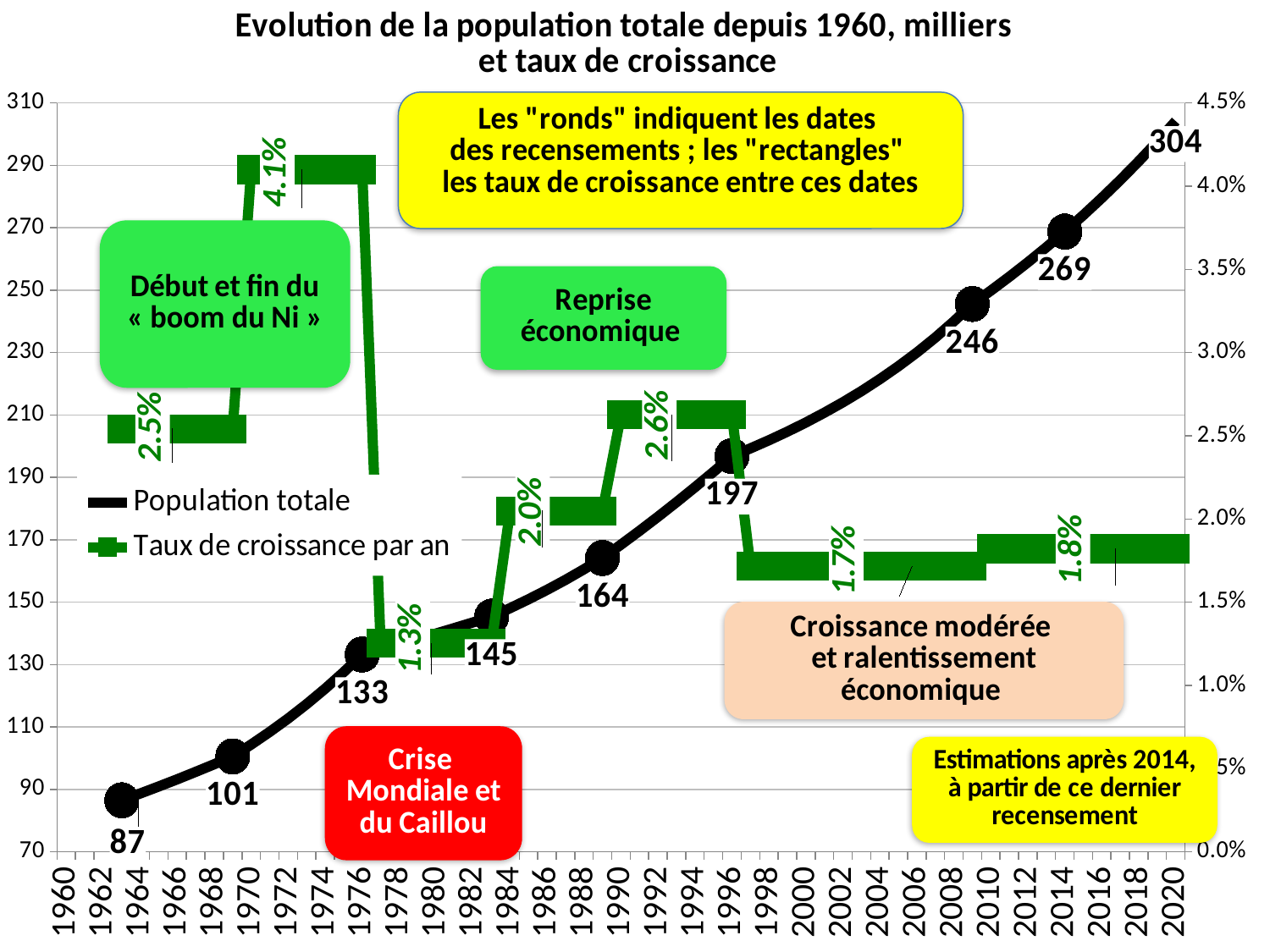

### Chart: Evolution de la population totale depuis 1960, milliers
et taux de croissance

| Category | Population totale  | Taux de croissance par an |
|---|---|---|
| 1960.0 | None | None |
| 1961.0 | None | None |
| 1962.0 | None | None |
| 1963.0 | 86.51899999999998 | 0.0254141443213154 |
| 1964.0 | 88.69964294194467 | 0.0254141443213154 |
| 1965.0 | 90.94271310664033 | 0.0254141443213154 |
| 1966.0 | 93.25014863629211 | 0.0254141443213154 |
| 1967.0 | 95.62395153713614 | 0.0254141443213154 |
| 1968.0 | 98.06618986707294 | 0.0254141443213154 |
| 1969.0 | 100.579 | 0.0254141443213154 |
| 1970.0 | 104.3833789553524 | 0.0409826688891917 |
| 1971.0 | 108.4292540471172 | 0.0409826688891917 |
| 1972.0 | 112.7406914706566 | 0.0409826688891917 |
| 1973.0 | 117.344658602788 | 0.0409826688891917 |
| 1974.0 | 122.2713922415815 | 0.0409826688891917 |
| 1975.0 | 127.5548141504944 | 0.0409826688891917 |
| 1976.0 | 133.233 | 0.0409826688891917 |
| 1977.0 | 134.8625076832442 | 0.0125305697439146 |
| 1978.0 | 136.5255697716245 | 0.0125305697439146 |
| 1979.0 | 138.2228457142307 | 0.0125305697439146 |
| 1980.0 | 139.9550152649466 | 0.0125305697439146 |
| 1981.0 | 141.722779062603 | 0.0125305697439146 |
| 1982.0 | 143.526859231078 | 0.0125305697439146 |
| 1983.0 | 145.368 | 0.0125305697439146 |
| 1984.0 | 148.072864660689 | 0.0204823237199667 |
| 1985.0 | 150.926923841121 | 0.0204823237199667 |
| 1986.0 | 153.9452637127505 | 0.0204823237199667 |
| 1987.0 | 157.145230955365 | 0.0204823237199667 |
| 1988.0 | 160.5467998241785 | 0.0204823237199667 |
| 1989.0 | 164.173 | 0.0204823237199667 |
| 1990.0 | 168.45320752855 | 0.0262603318014141 |
| 1991.0 | 172.8557838517001 | 0.0262603318014141 |
| 1992.0 | 177.3843769977825 | 0.0262603318014141 |
| 1993.0 | 182.042750394976 | 0.0262603318014141 |
| 1994.0 | 186.8347867591215 | 0.0262603318014141 |
| 1995.0 | 191.7644921212286 | 0.0262603318014141 |
| 1996.0 | 196.836 | 0.0262603318014141 |
| 1997.0 | 199.298694196955 | 0.0171650289254377 |
| 1998.0 | 201.9044446597431 | 0.0171650289254377 |
| 1999.0 | 204.6677024025314 | 0.0171650289254377 |
| 2000.0 | 207.6045426817913 | 0.0171650289254377 |
| 2001.0 | 210.7328485449882 | 0.0171650289254377 |
| 2002.0 | 214.0725151478458 | 0.0171650289254377 |
| 2003.0 | 217.6456771901962 | 0.0171650289254377 |
| 2004.0 | 221.4769620863391 | 0.0171650289254377 |
| 2005.0 | 225.5937717818377 | 0.0171650289254377 |
| 2006.0 | 230.026596458177 | 0.0171650289254377 |
| 2007.0 | 234.8093637334878 | 0.0171650289254377 |
| 2008.0 | 239.979827375829 | 0.0171650289254377 |
| 2009.0 | 245.58 | 0.0171650289254377 |
| 2010.0 | 249.839113139169 | 0.0182081988018659 |
| 2011.0 | 254.2767590293755 | 0.0182081988018659 |
| 2012.0 | 258.9032256250604 | 0.0182081988018659 |
| 2013.0 | 263.7294383166169 | 0.0182081988018659 |
| 2014.0 | 268.767 | 0.0182081988018659 |
| 2015.0 | 274.0282336733552 | 0.0182081988018659 |
| 2016.0 | 279.5262277201712 | 0.0182081988018659 |
| 2017.0 | 285.2748840485208 | 0.0182081988018659 |
| 2018.0 | 291.2889692666619 | 0.0182081988018659 |
| 2019.0 | 297.584169086662 | 0.0182081988018659 |
| 2020.0 | 304.1771461597885 | 0.0182081988018659 |
|  |
| --- |